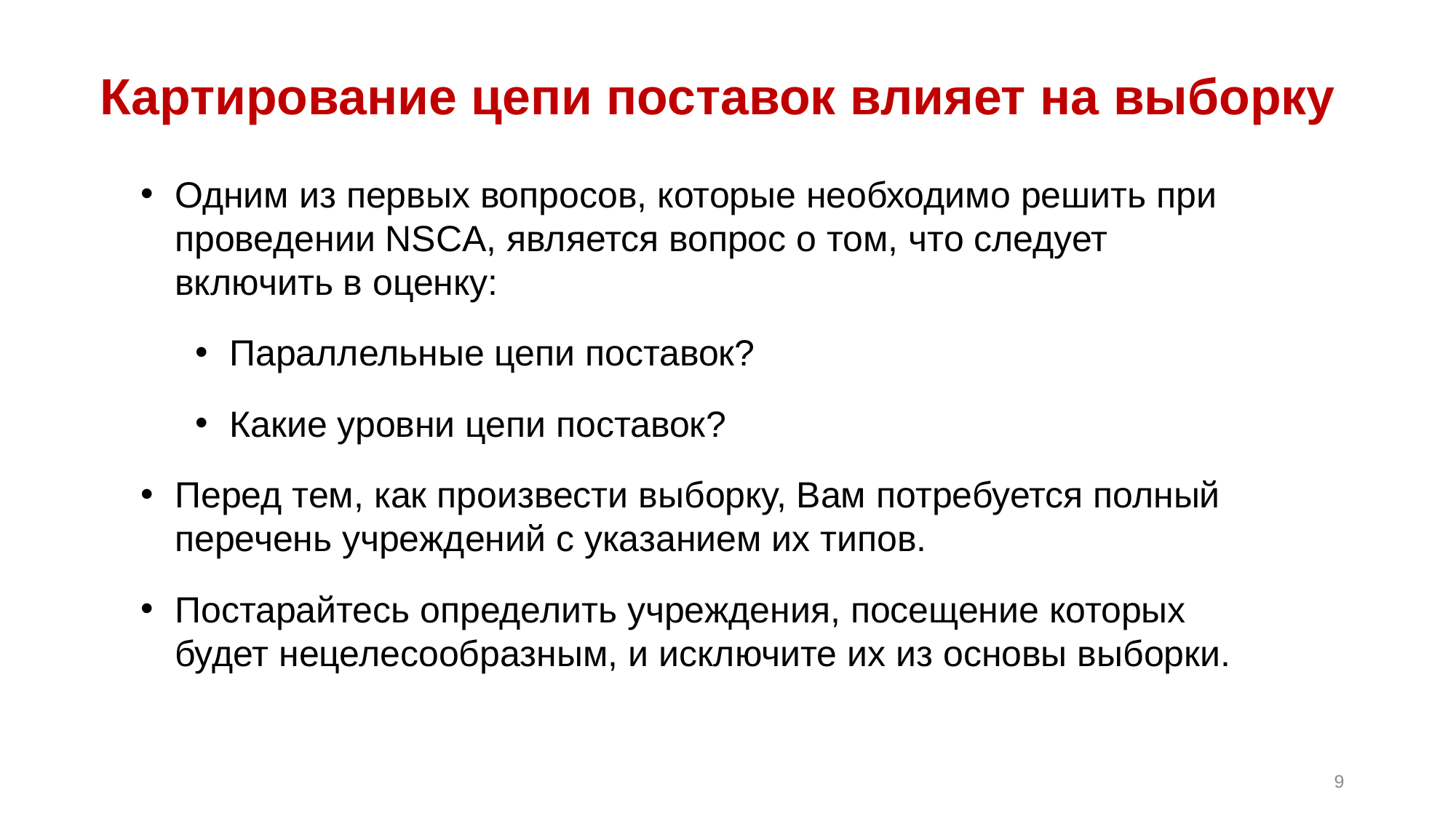

# Картирование цепи поставок влияет на выборку
Одним из первых вопросов, которые необходимо решить при проведении NSCA, является вопрос о том, что следует включить в оценку:
Параллельные цепи поставок?
Какие уровни цепи поставок?
Перед тем, как произвести выборку, Вам потребуется полный перечень учреждений с указанием их типов.
Постарайтесь определить учреждения, посещение которых будет нецелесообразным, и исключите их из основы выборки.
9